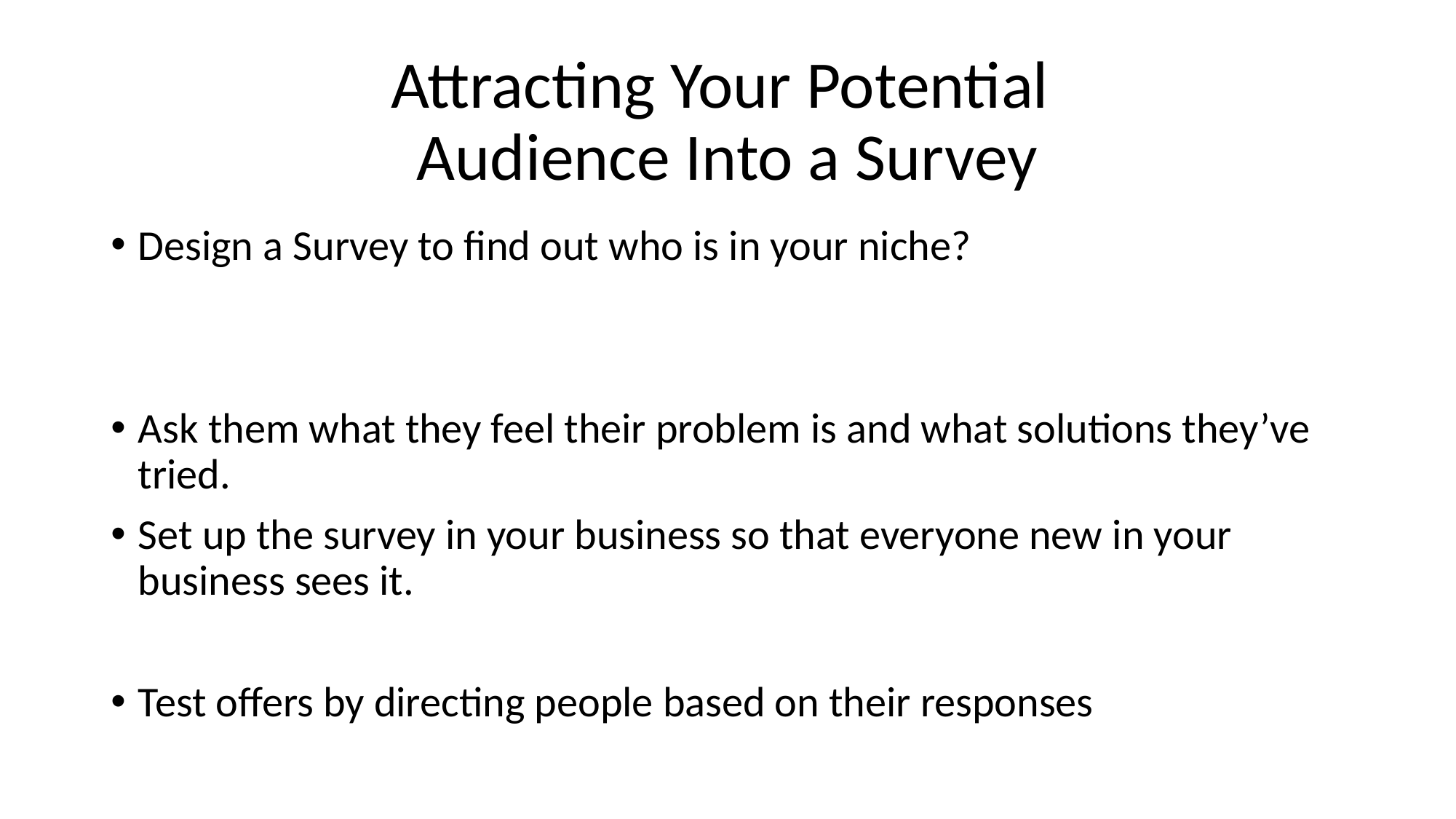

# Attracting Your Potential Audience Into a Survey
Design a Survey to find out who is in your niche?

Ask them what they feel their problem is and what solutions they’ve tried.
Set up the survey in your business so that everyone new in your business sees it.

Test offers by directing people based on their responses